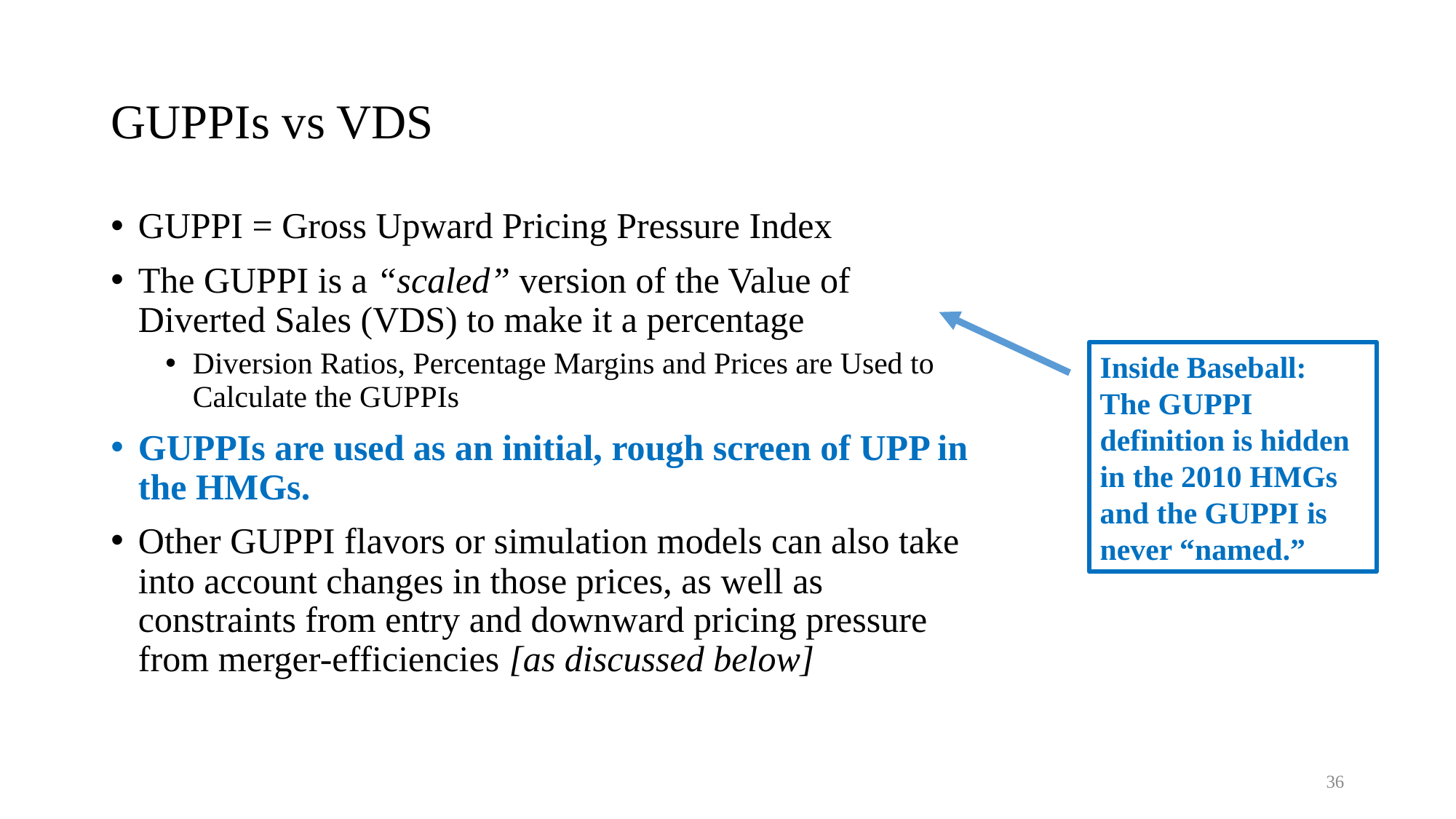

# GUPPIs vs VDS
GUPPI = Gross Upward Pricing Pressure Index
The GUPPI is a “scaled” version of the Value of Diverted Sales (VDS) to make it a percentage
Diversion Ratios, Percentage Margins and Prices are Used to Calculate the GUPPIs
GUPPIs are used as an initial, rough screen of UPP in the HMGs.
Other GUPPI flavors or simulation models can also take into account changes in those prices, as well as constraints from entry and downward pricing pressure from merger-efficiencies [as discussed below]
Inside Baseball:
The GUPPI definition is hidden in the 2010 HMGs and the GUPPI is never “named.”
36